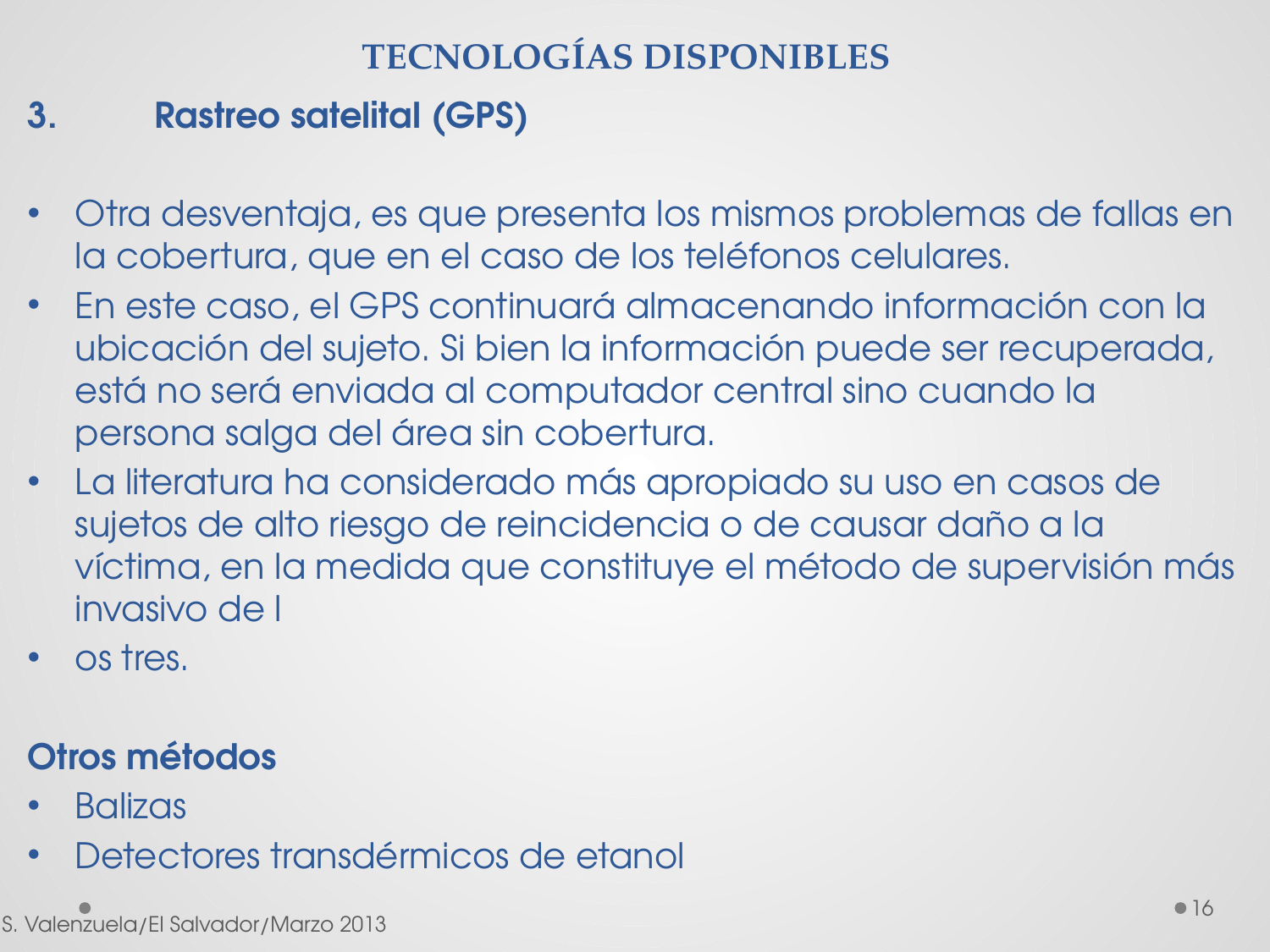

# TECNOLOGÍAS DISPONIBLES
3.	Rastreo satelital (GPS)

Otra desventaja, es que presenta los mismos problemas de fallas en la cobertura, que en el caso de los teléfonos celulares.
En este caso, el GPS continuará almacenando información con la ubicación del sujeto. Si bien la información puede ser recuperada, está no será enviada al computador central sino cuando la persona salga del área sin cobertura.
La literatura ha considerado más apropiado su uso en casos de sujetos de alto riesgo de reincidencia o de causar daño a la víctima, en la medida que constituye el método de supervisión más invasivo de l
os tres.

Otros métodos
Balizas
Detectores transdérmicos de etanol

16
S. Valenzuela/El Salvador/Marzo 2013